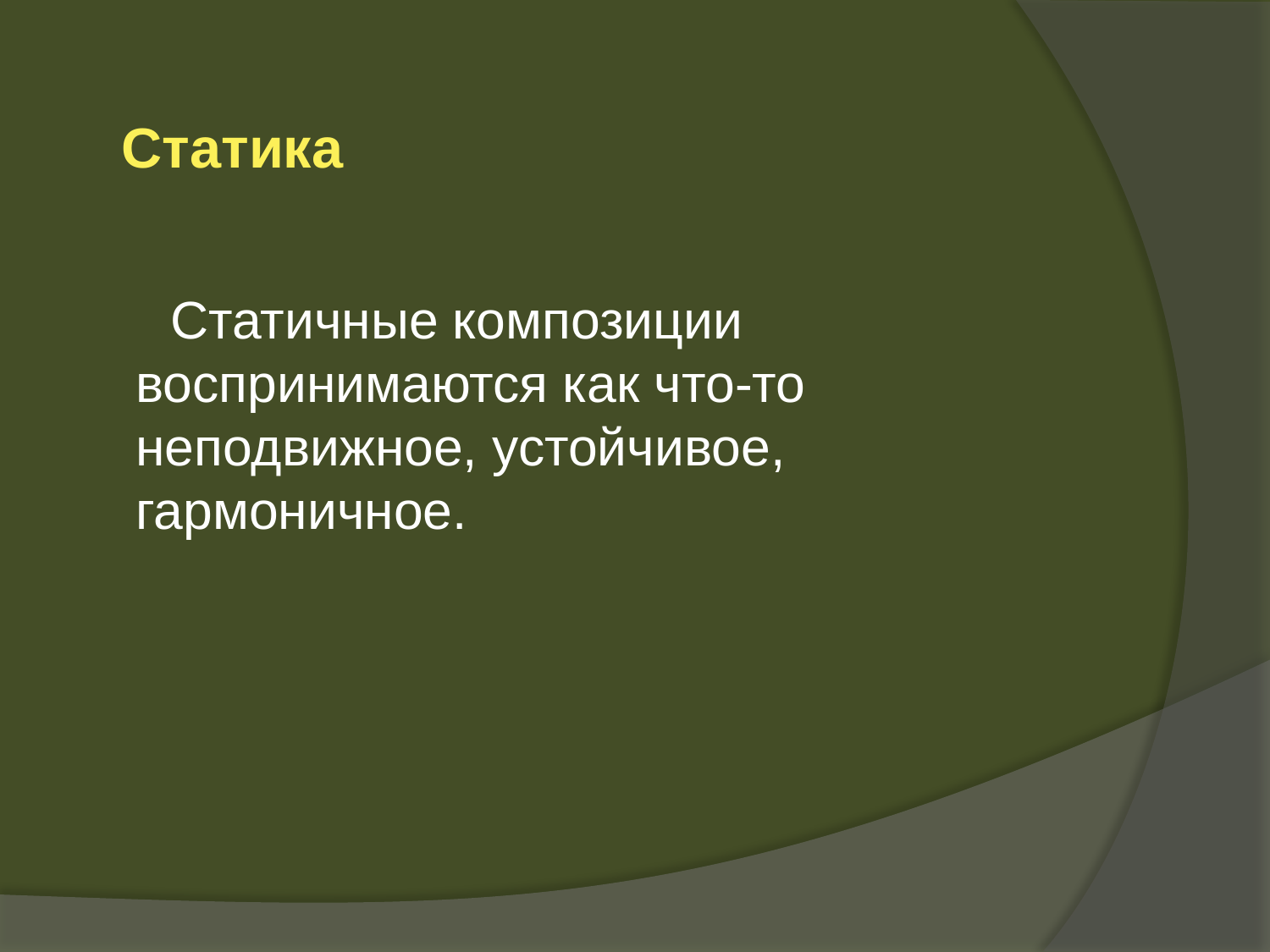

# Статика

      Статичные композиции воспринимаются как что-то неподвижное, устойчивое, гармоничное.